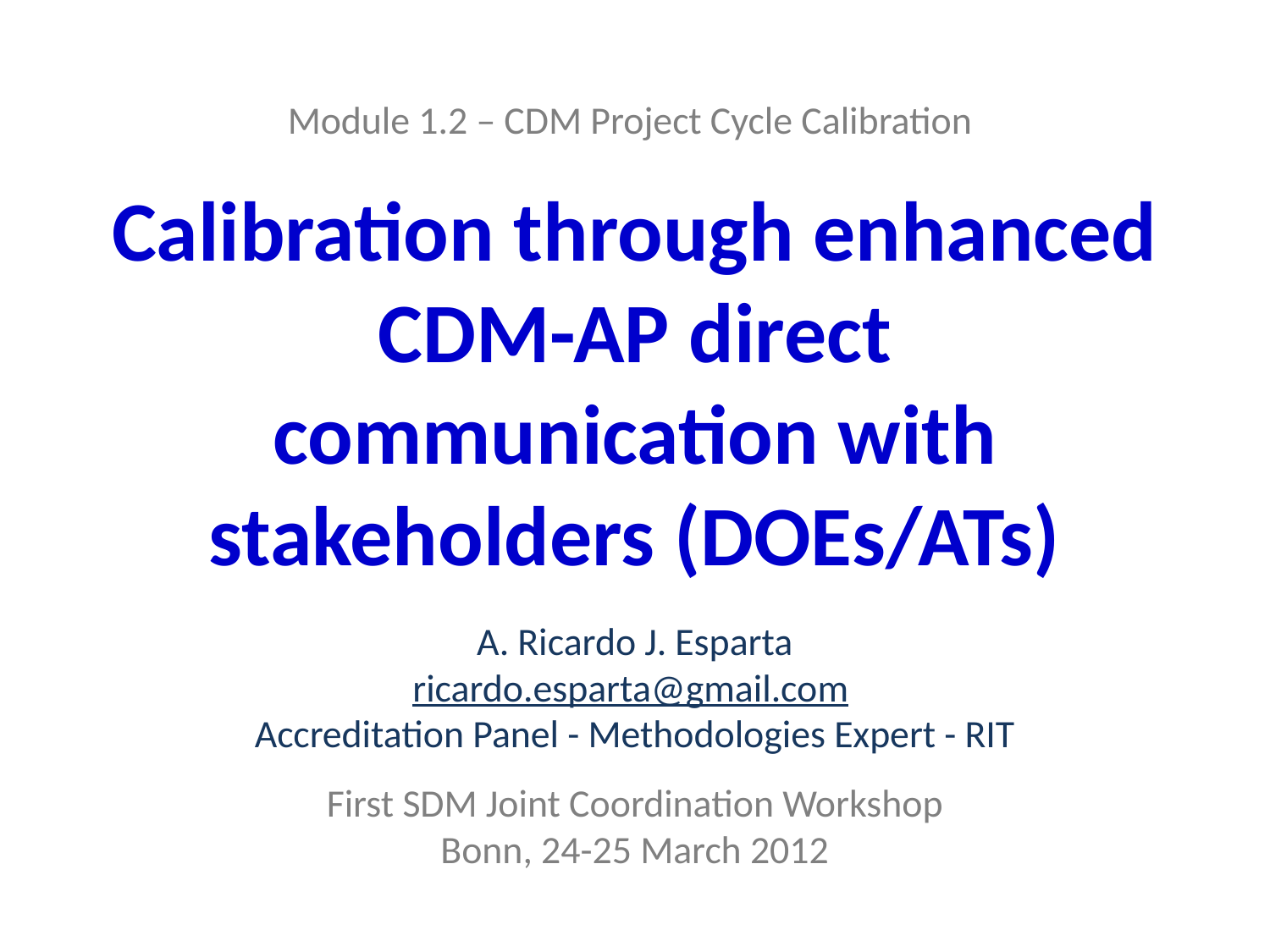

Module 1.2 – CDM Project Cycle Calibration
Calibration through enhanced CDM-AP direct communication with stakeholders (DOEs/ATs)
A. Ricardo J. Esparta
ricardo.esparta@gmail.com
Accreditation Panel - Methodologies Expert - RIT
First SDM Joint Coordination Workshop
Bonn, 24-25 March 2012